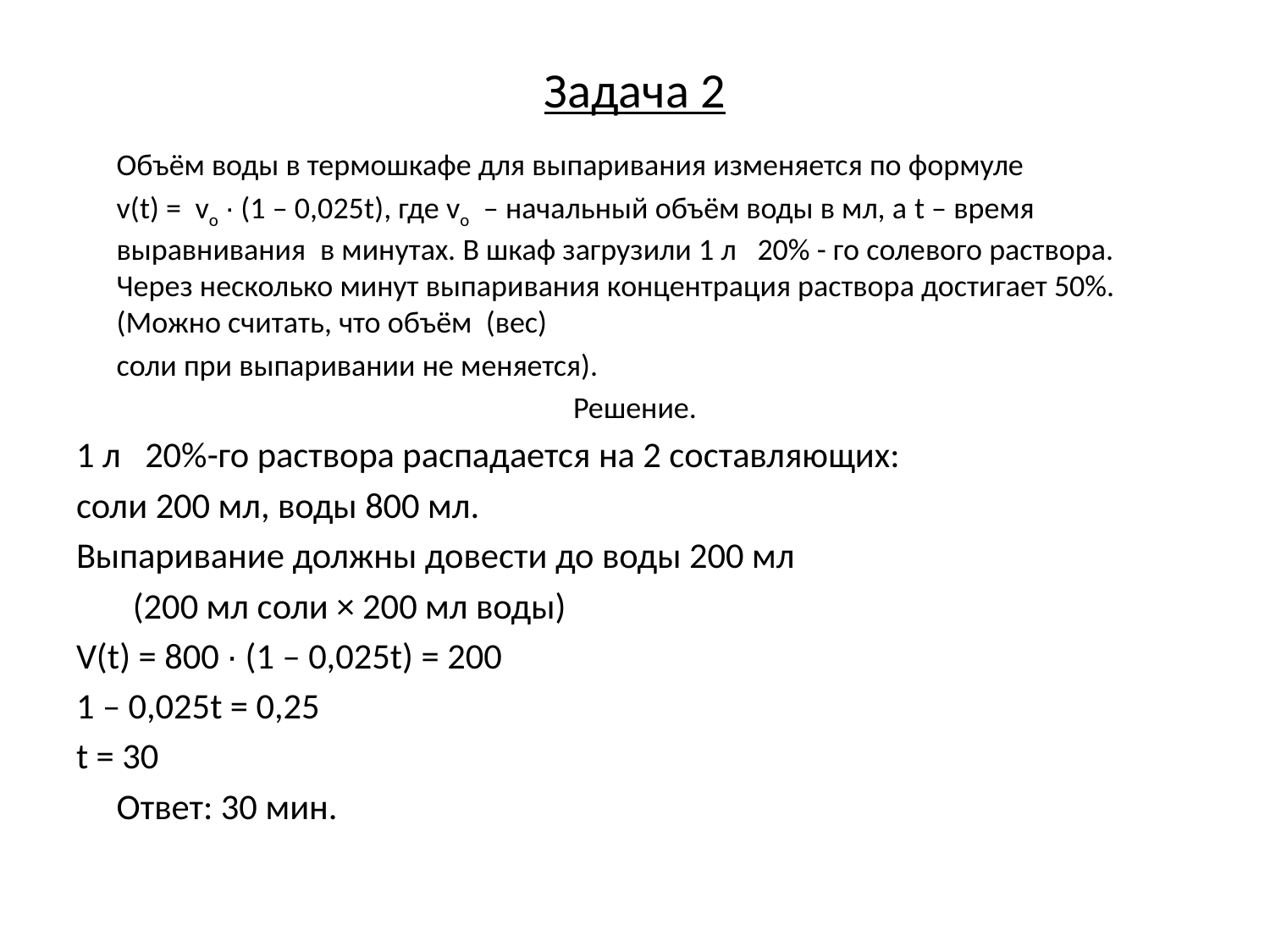

# Задача 2
	Объём воды в термошкафе для выпаривания изменяется по формуле
	v(t) =  vo ∙ (1 – 0,025t), где vo  – начальный объём воды в мл, а t – время выравнивания  в минутах. В шкаф загрузили 1 л   20% - го солевого раствора. Через несколько минут выпаривания концентрация раствора достигает 50%.  (Можно считать, что объём  (вес)
	соли при выпаривании не меняется).
Решение.
1 л   20%-го раствора распадается на 2 составляющих:
соли 200 мл, воды 800 мл.
Выпаривание должны довести до воды 200 мл
	  (200 мл соли × 200 мл воды)
V(t) = 800 ∙ (1 – 0,025t) = 200
1 – 0,025t = 0,25
t = 30
	Ответ: 30 мин.